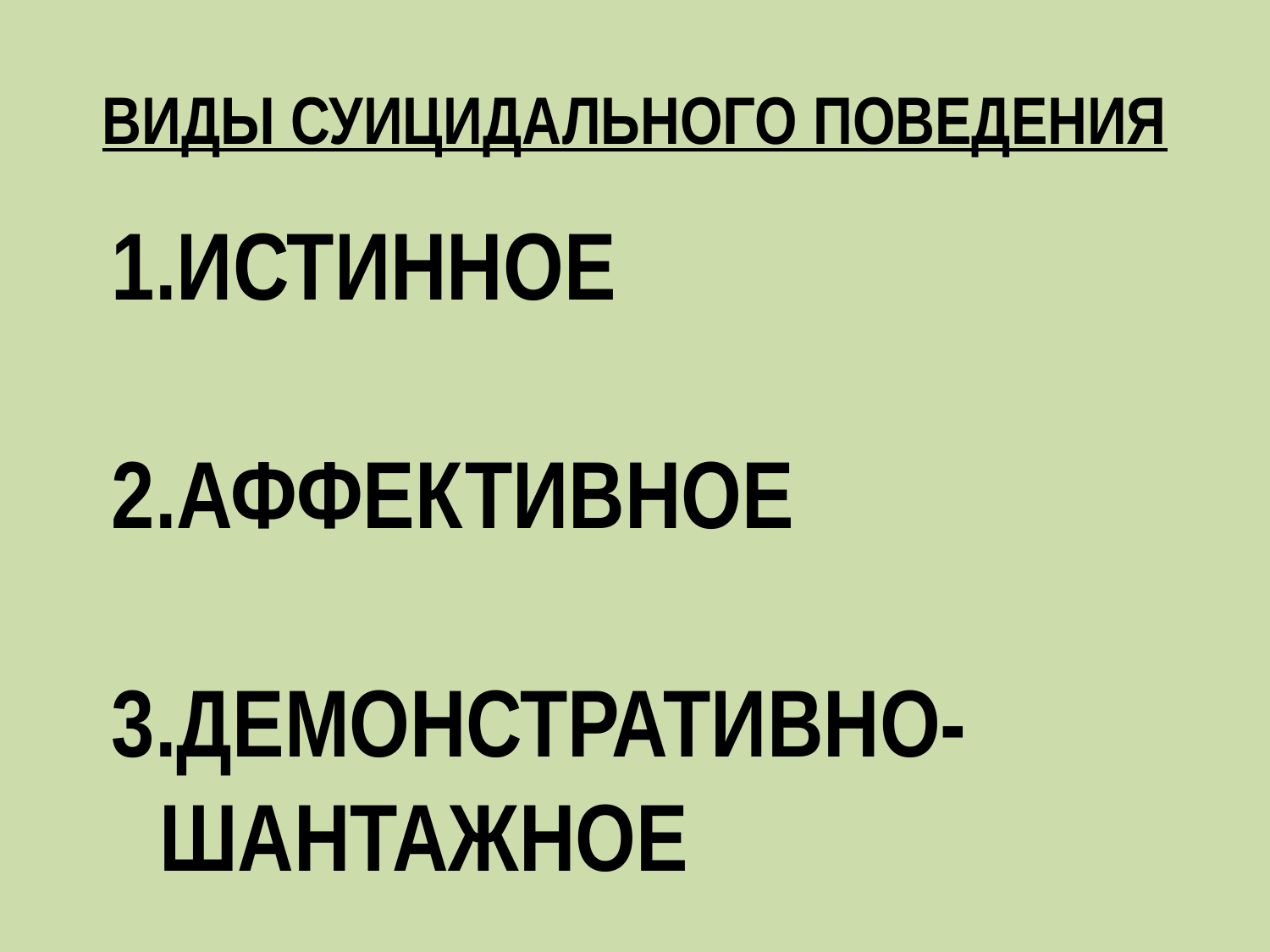

# ВИДЫ СУИЦИДАЛЬНОГО ПОВЕДЕНИЯ
ИСТИННОЕ

АФФЕКТИВНОЕ

ДЕМОНСТРАТИВНО-ШАНТАЖНОЕ